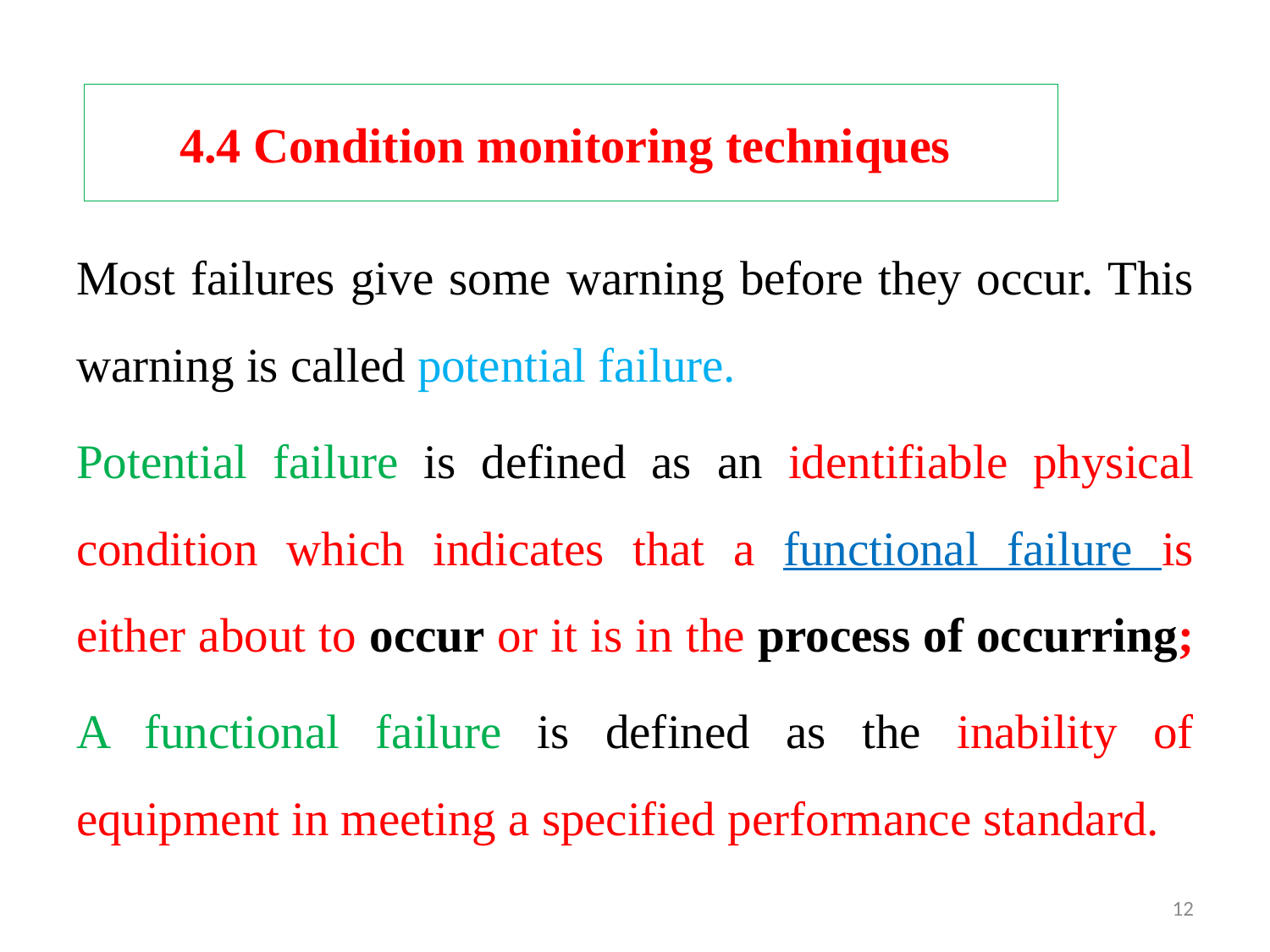

# 4.4 Condition monitoring techniques
Most failures give some warning before they occur. This warning is called potential failure.
Potential failure is defined as an identifiable physical condition which indicates that a functional failure is either about to occur or it is in the process of occurring;
A functional failure is defined as the inability of equipment in meeting a specified performance standard.
12